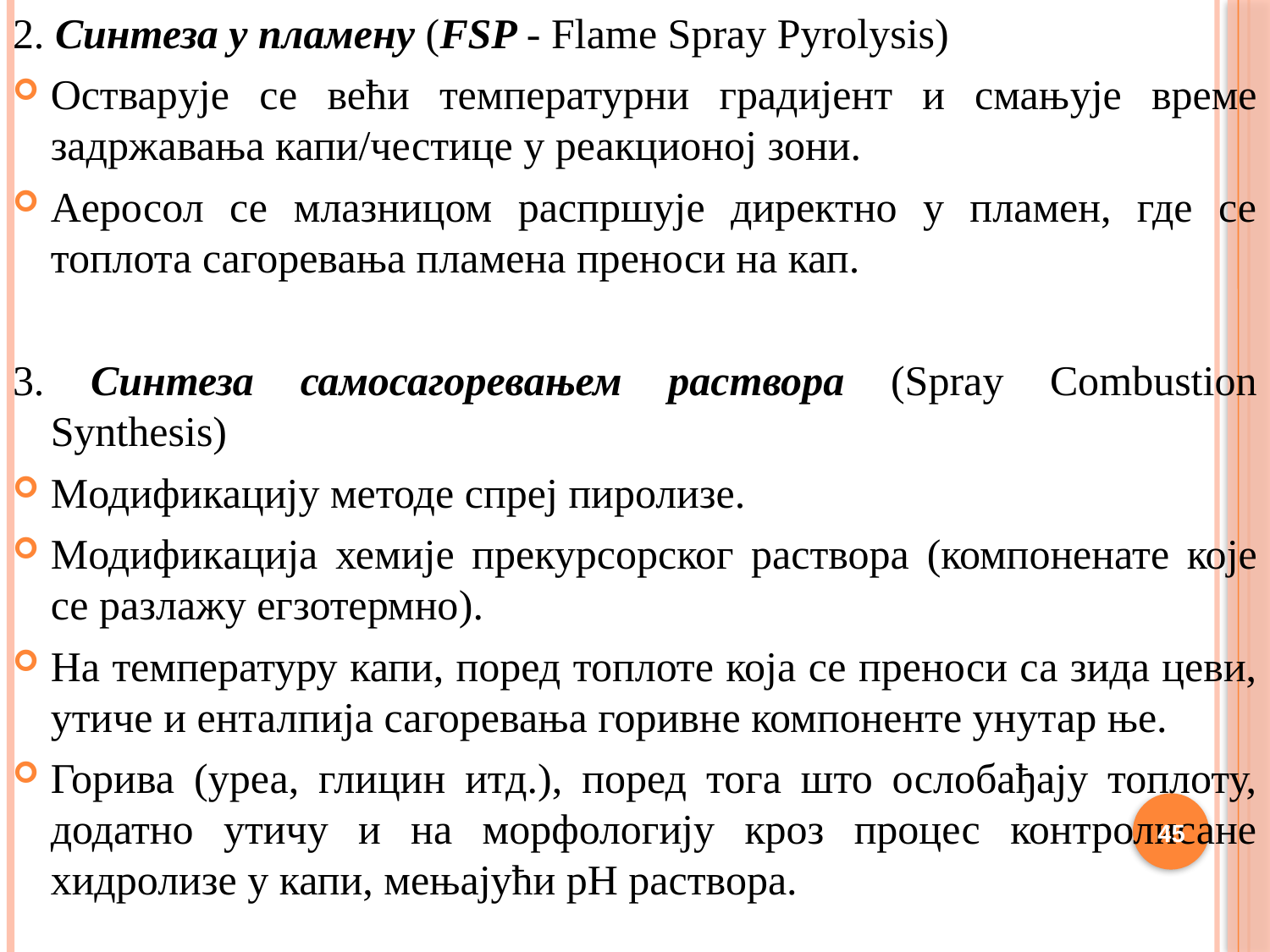

2. Синтеза у пламену (FSP - Flame Spray Pyrolysis)
Остварује се већи температурни градијент и смањује време задржавања капи/честице у реакционој зони.
Аеросол се млазницом распршује директно у пламен, где се топлота сагоревања пламена преноси на кап.

3. Синтеза самосагоревањем раствора (Spray Combustion Synthesis)
Модификацију методе спреј пиролизе.
Модификација хемије прекурсорског раствора (компоненате које се разлажу егзотермно).
На температуру капи, поред топлоте која се преноси са зида цеви, утиче и енталпија сагоревања горивне компоненте унутар ње.
Горива (уреа, глицин итд.), поред тога што ослобађају топлоту, додатно утичу и на морфологију кроз процес контролисане хидролизе у капи, мењајући pH раствора.
45